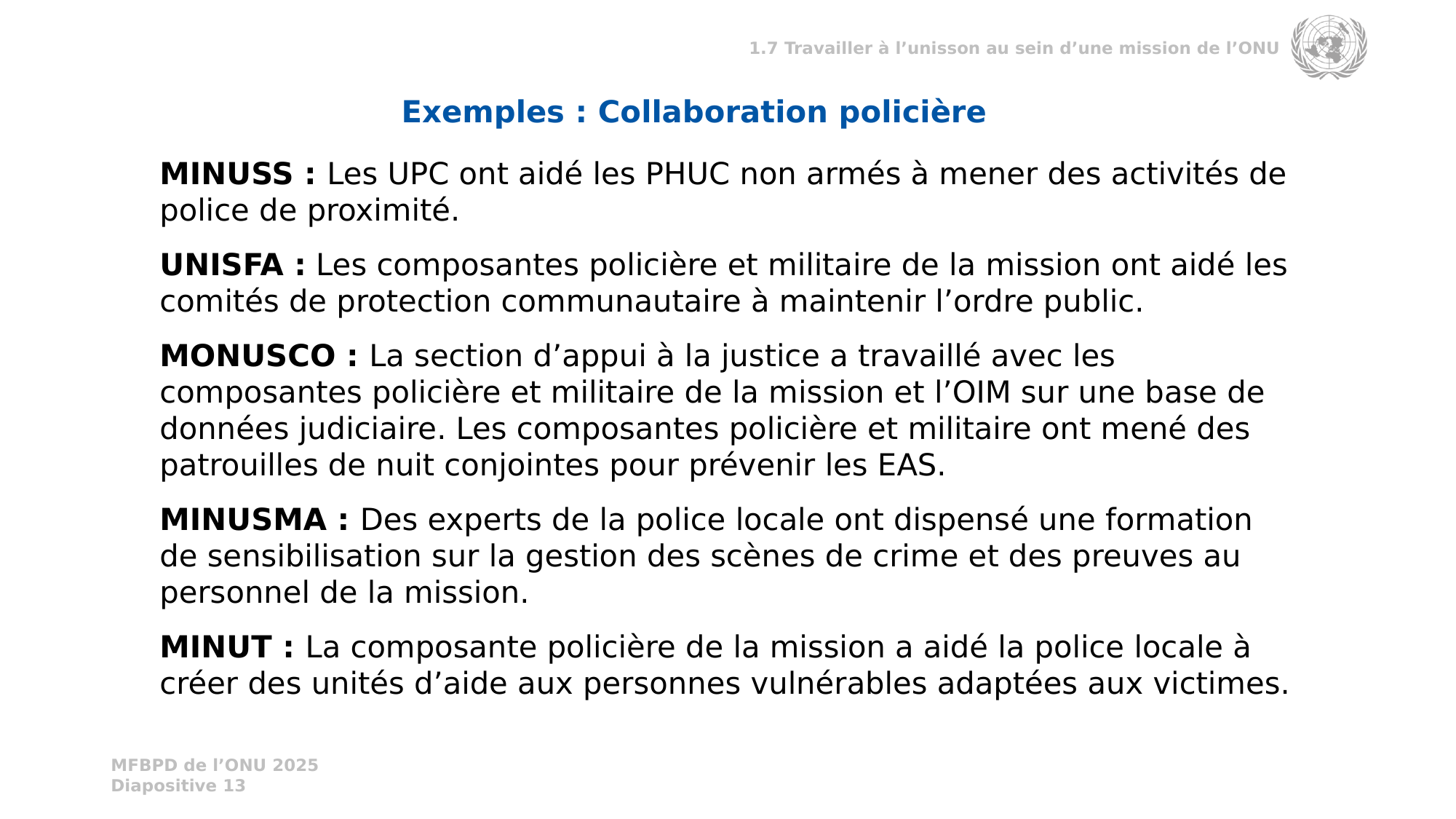

Exemples : Collaboration policière
MINUSS : Les UPC ont aidé les PHUC non armés à mener des activités de police de proximité.
UNISFA : Les composantes policière et militaire de la mission ont aidé les comités de protection communautaire à maintenir l’ordre public.
MONUSCO : La section d’appui à la justice a travaillé avec les composantes policière et militaire de la mission et l’OIM sur une base de données judiciaire. Les composantes policière et militaire ont mené des patrouilles de nuit conjointes pour prévenir les EAS.
MINUSMA : Des experts de la police locale ont dispensé une formation de sensibilisation sur la gestion des scènes de crime et des preuves au personnel de la mission.
MINUT : La composante policière de la mission a aidé la police locale à créer des unités d’aide aux personnes vulnérables adaptées aux victimes.